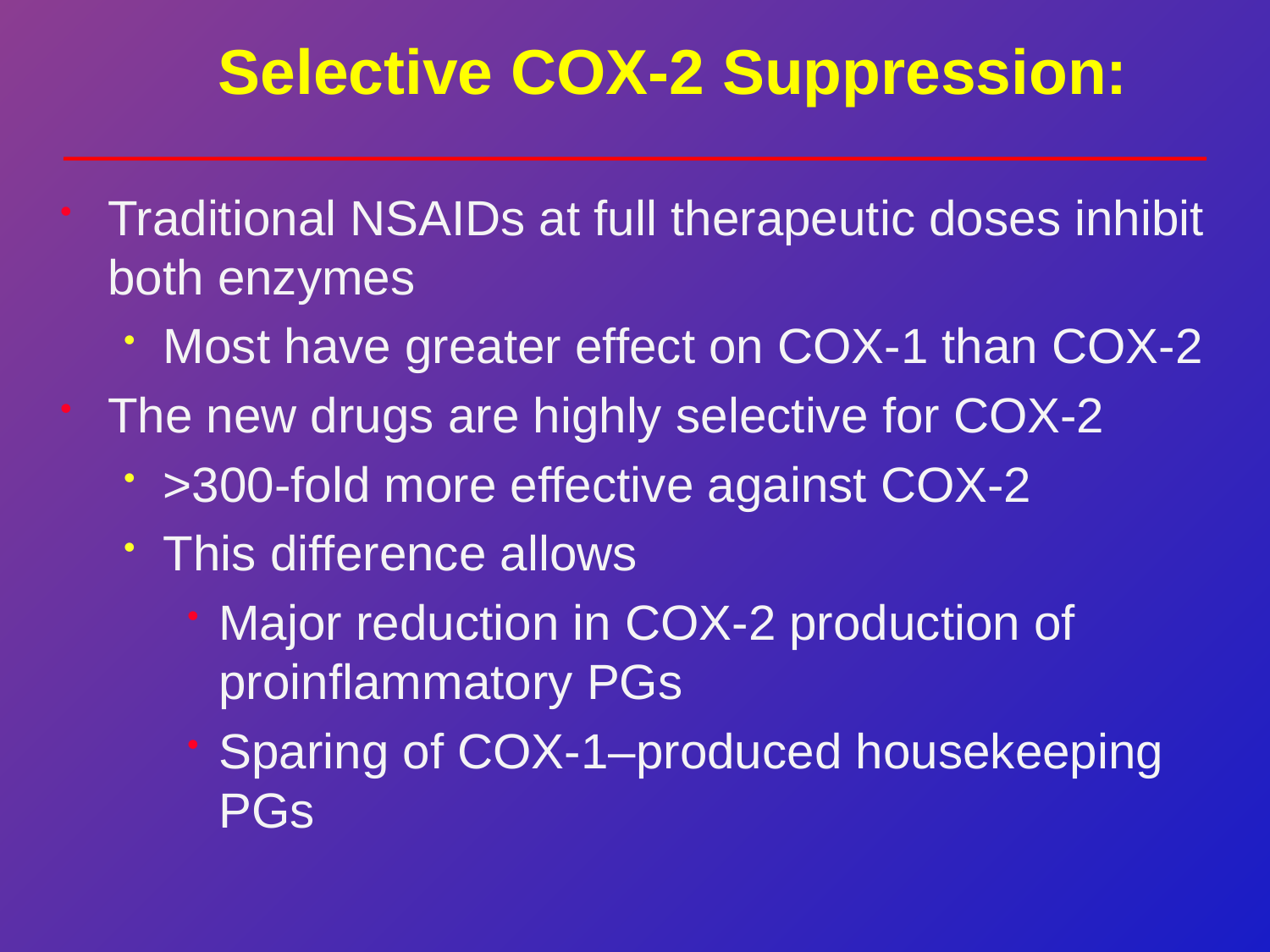

# Selective COX-2 Suppression:
Traditional NSAIDs at full therapeutic doses inhibit both enzymes
Most have greater effect on COX-1 than COX-2
The new drugs are highly selective for COX-2
>300-fold more effective against COX-2
This difference allows
Major reduction in COX-2 production of proinflammatory PGs
Sparing of COX-1–produced housekeeping PGs